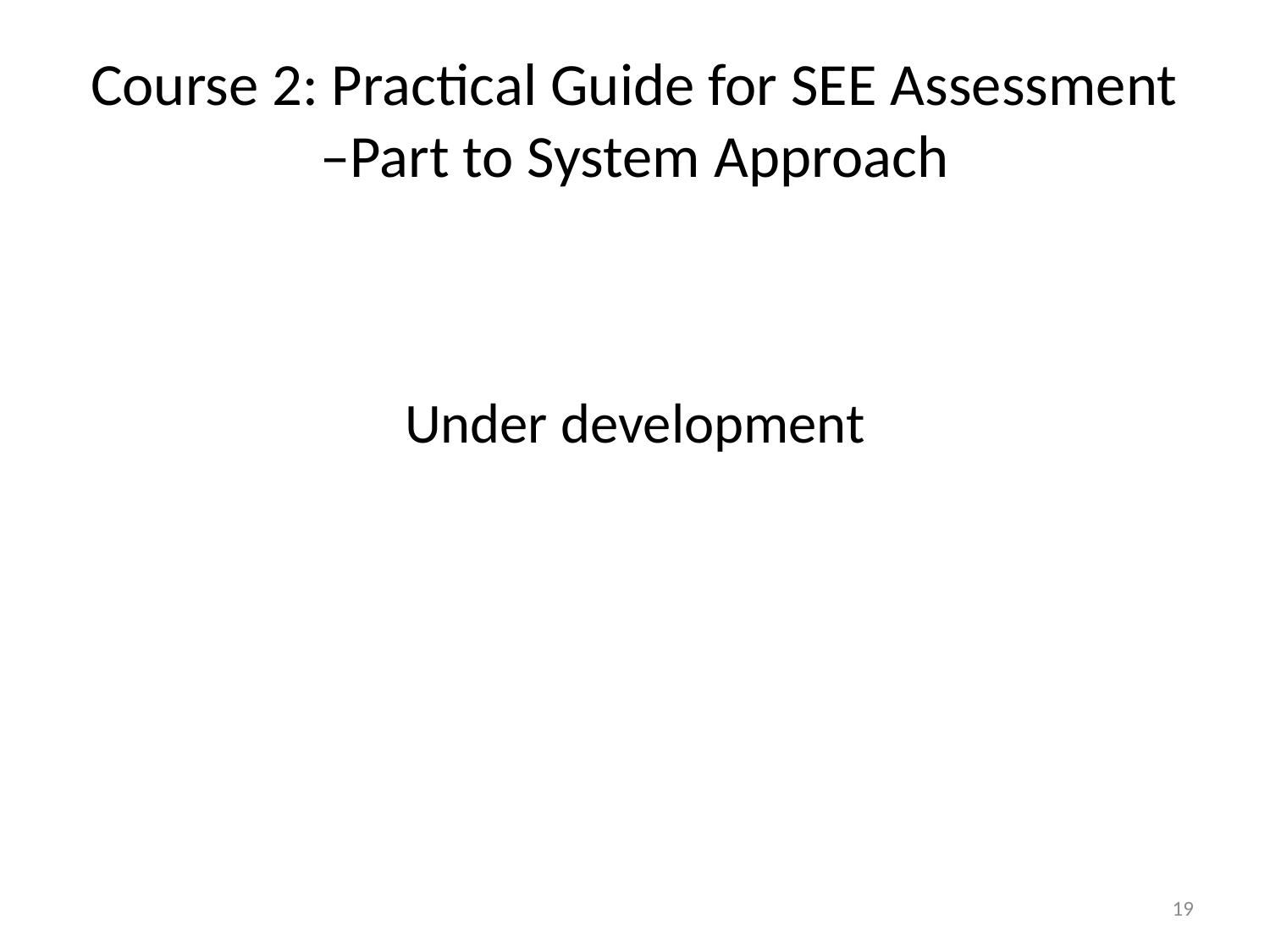

# Course 2: Practical Guide for SEE Assessment –Part to System Approach

Under development
19